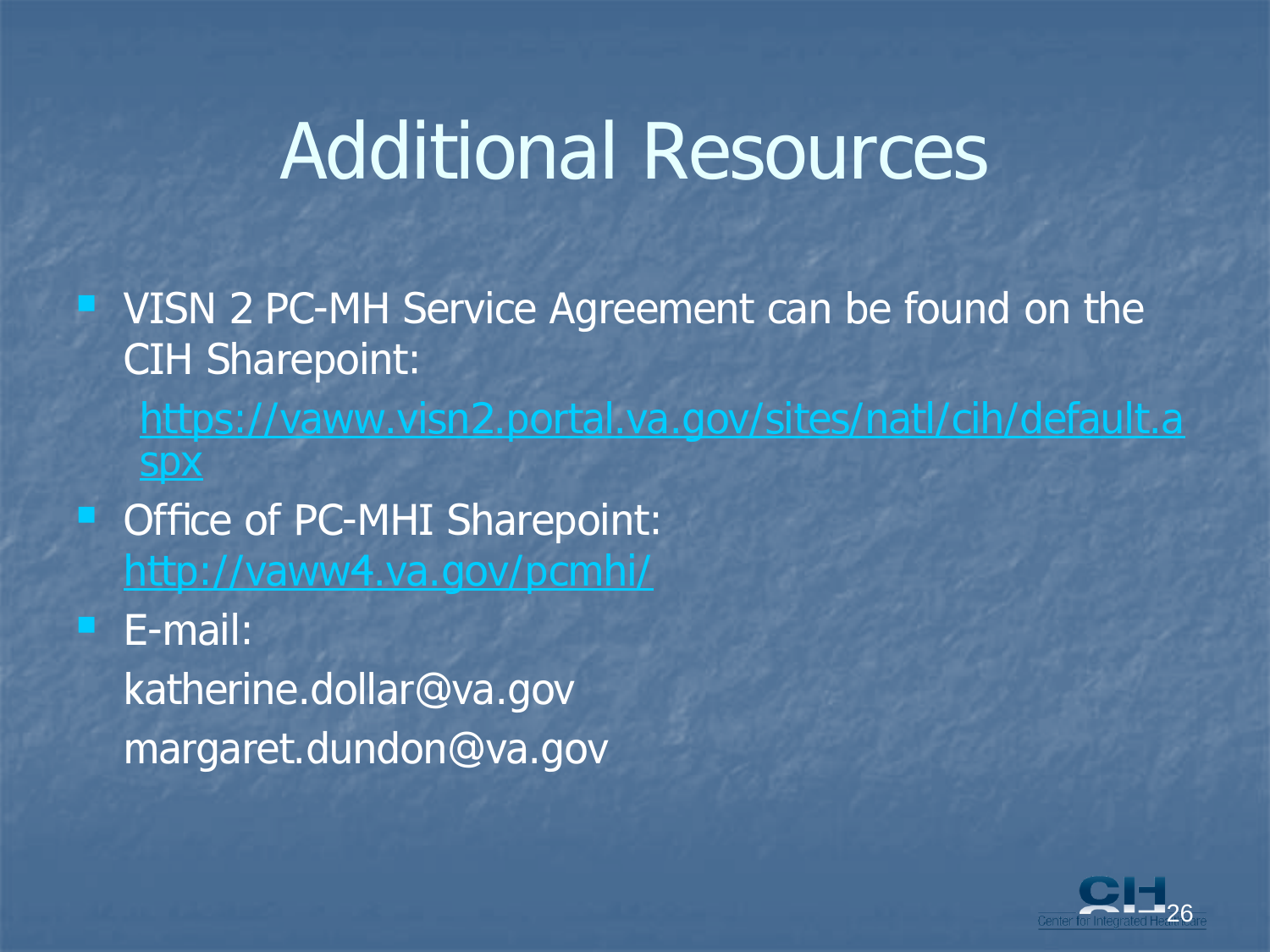

# Additional Resources
VISN 2 PC-MH Service Agreement can be found on the CIH Sharepoint:
https://vaww.visn2.portal.va.gov/sites/natl/cih/default.aspx
Office of PC-MHI Sharepoint: http://vaww4.va.gov/pcmhi/
E-mail:
	katherine.dollar@va.gov
	margaret.dundon@va.gov

26